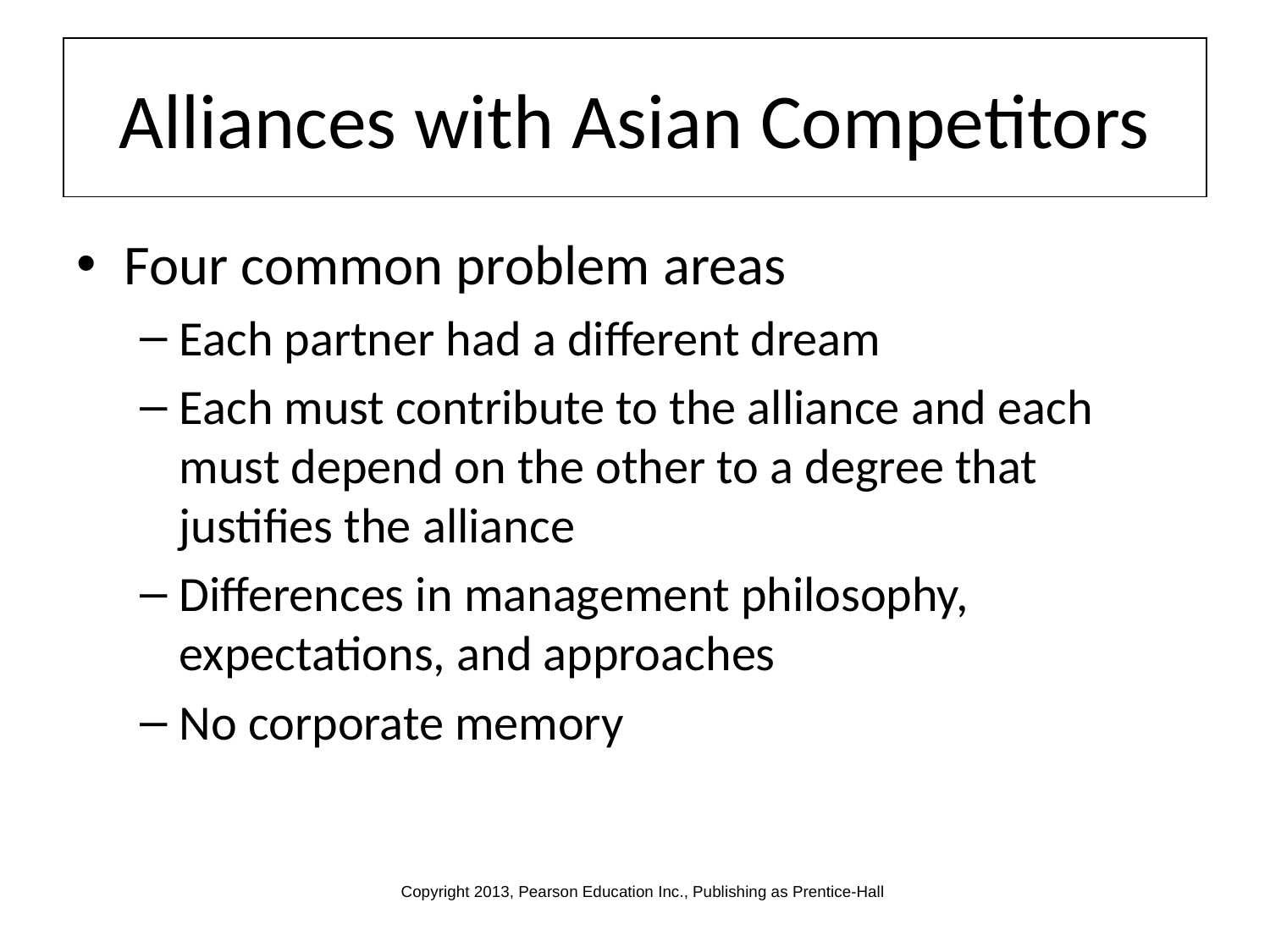

# Alliances with Asian Competitors
Four common problem areas
Each partner had a different dream
Each must contribute to the alliance and each must depend on the other to a degree that justifies the alliance
Differences in management philosophy, expectations, and approaches
No corporate memory

Copyright 2013, Pearson Education Inc., Publishing as Prentice-Hall